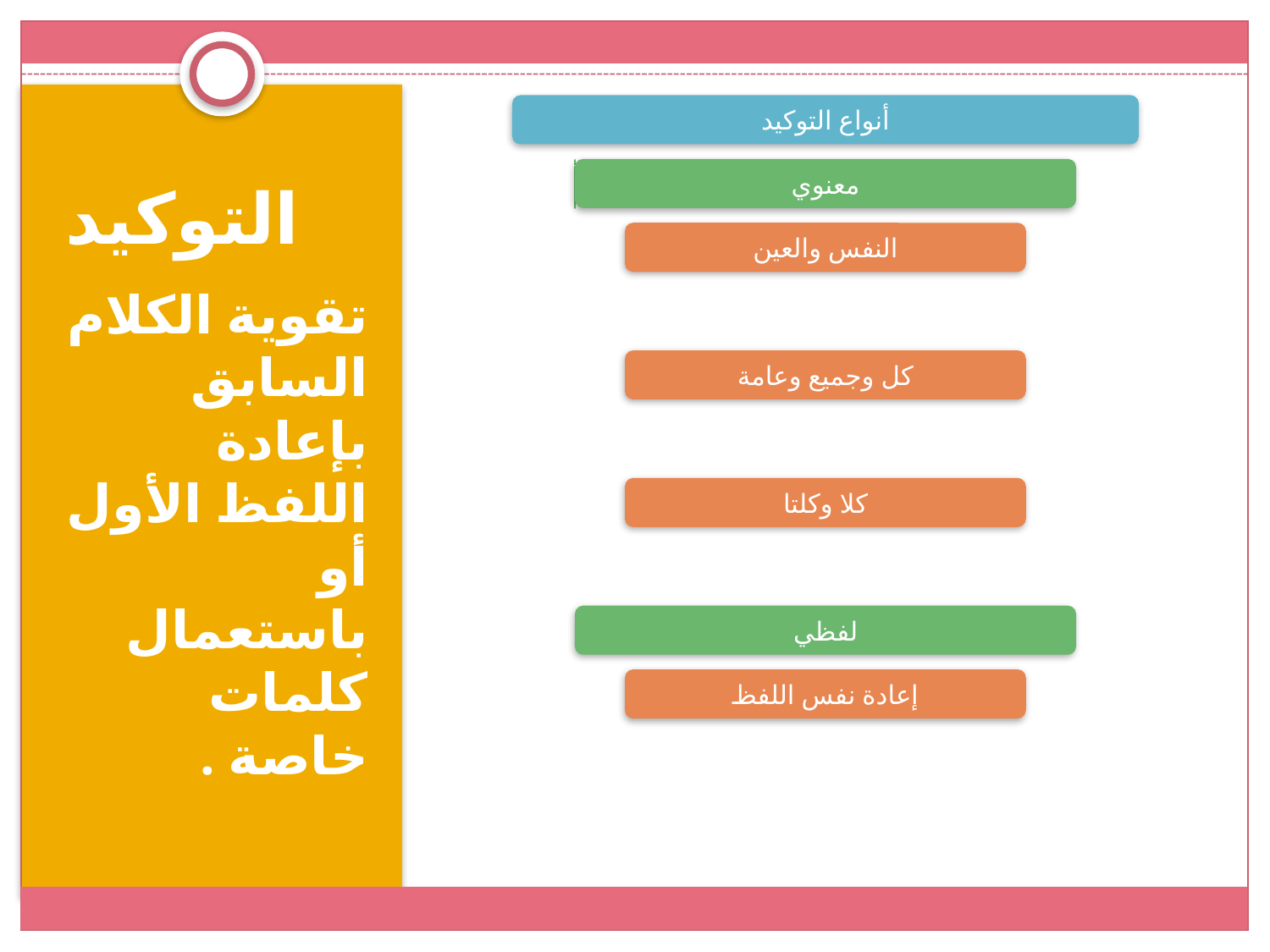

أنواع التوكيد
معنوي
النفس والعين
لفظي
إعادة نفس اللفظ
كل وجميع وعامة
# التوكيد
تقوية الكلام السابق بإعادة اللفظ الأول أو باستعمال كلمات خاصة .